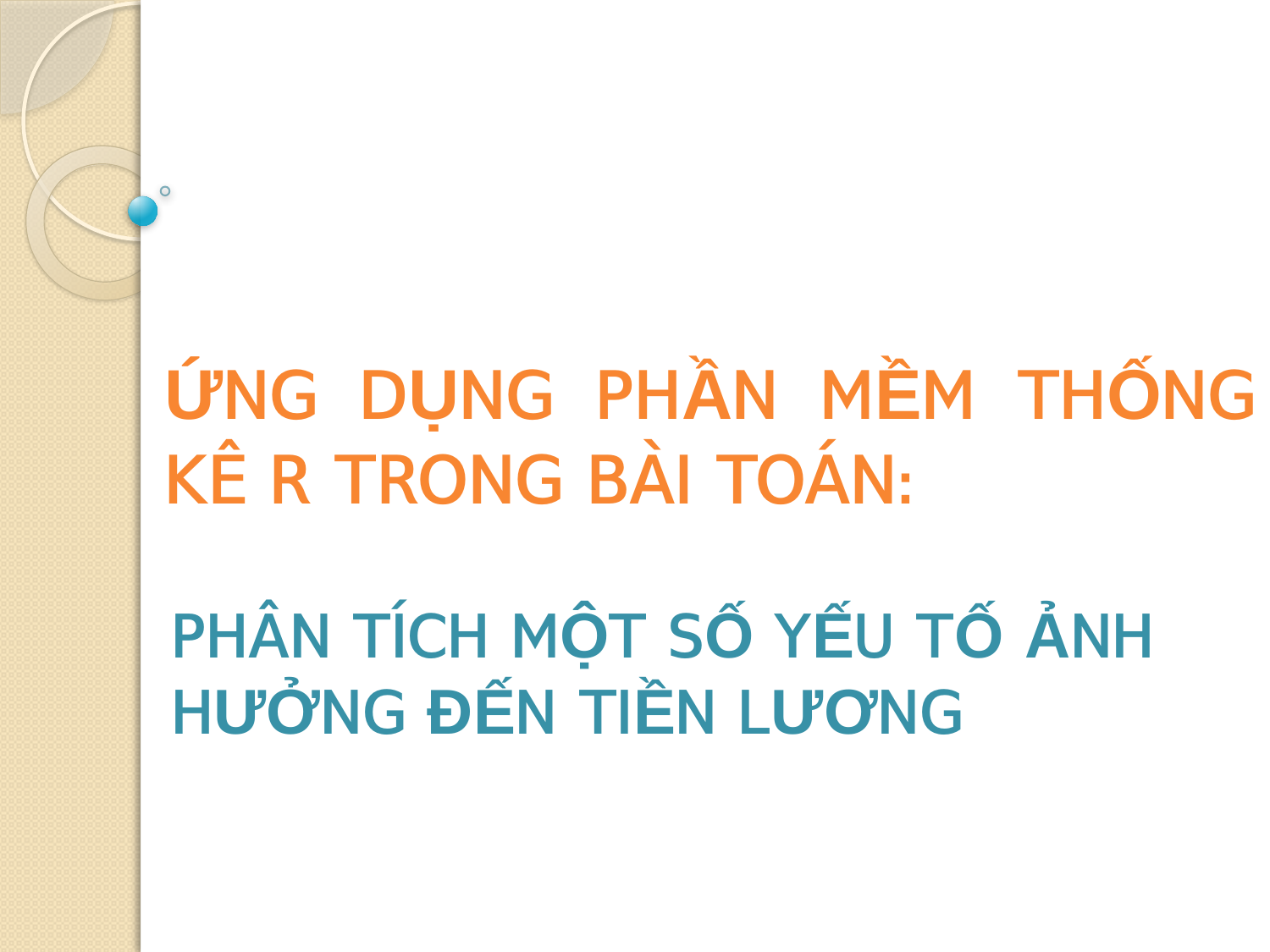

# PHÂN TÍCH MỘT SỐ YẾU TỐ ẢNH HƯỞNG ĐẾN TIỀN LƯƠNG
ỨNG DỤNG PHẦN MỀM THỐNG KÊ R TRONG BÀI TOÁN: